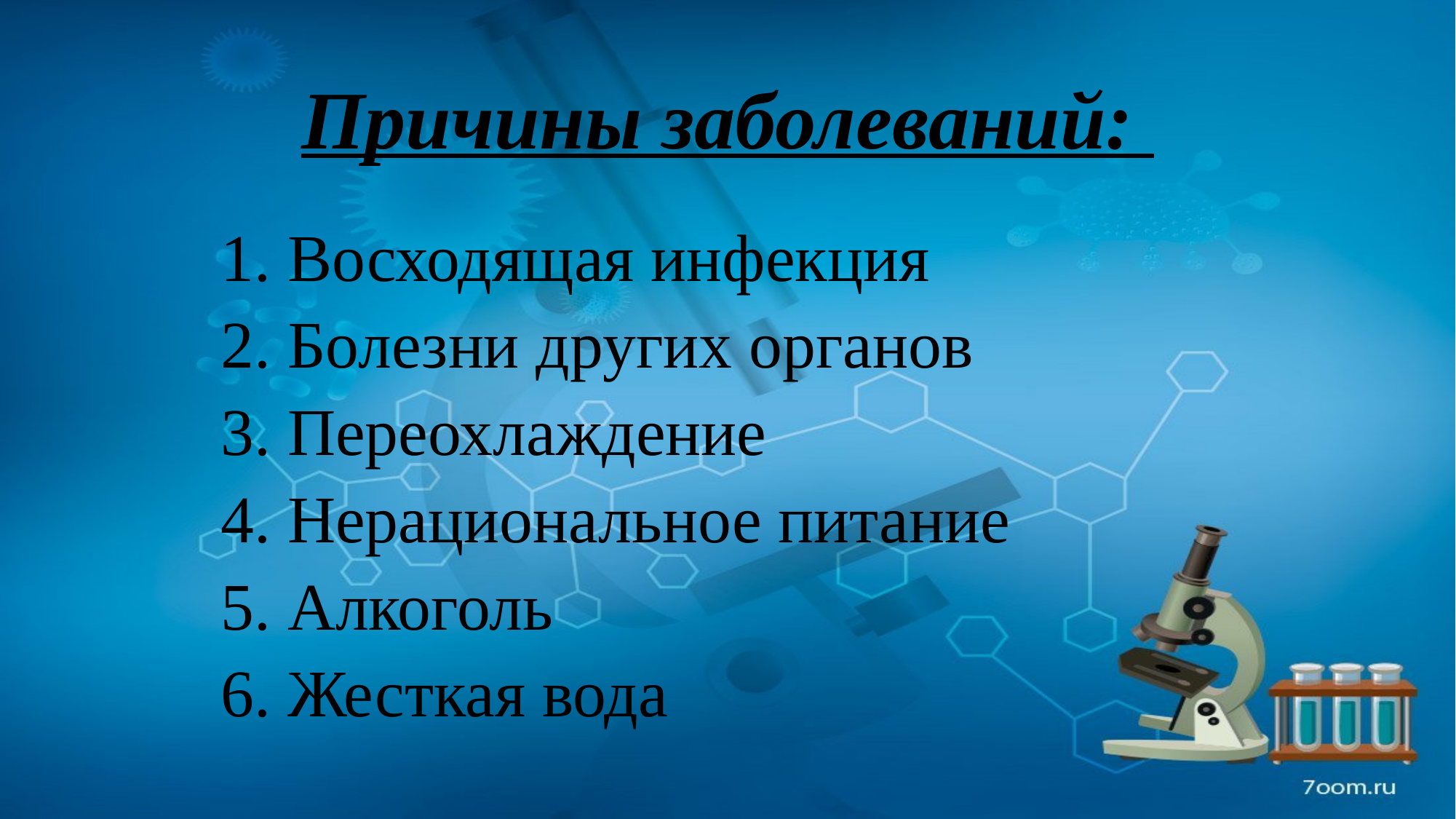

# Причины заболеваний:
1. Восходящая инфекция
2. Болезни других органов
3. Переохлаждение
4. Нерациональное питание
5. Алкоголь
6. Жесткая вода